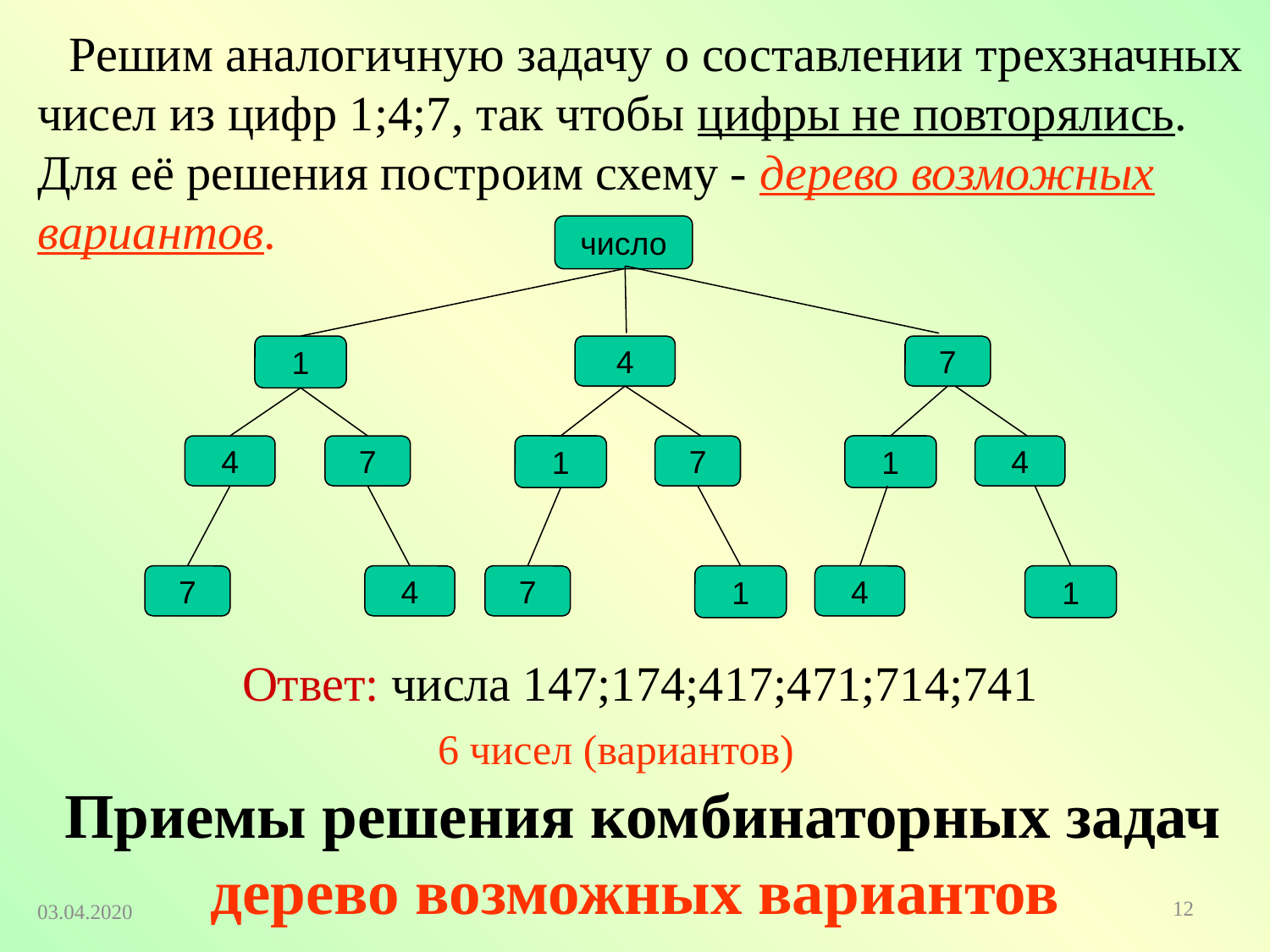

Решим аналогичную задачу о составлении трехзначных чисел из цифр 1;4;7, так чтобы цифры не повторялись. Для её решения построим схему - дерево возможных вариантов.
число
1
4
7
4
7
1
7
1
4
7
4
7
1
4
1
Ответ: числа 147;174;417;471;714;741
6 чисел (вариантов)
 Приемы решения комбинаторных задач дерево возможных вариантов
12
03.04.2020